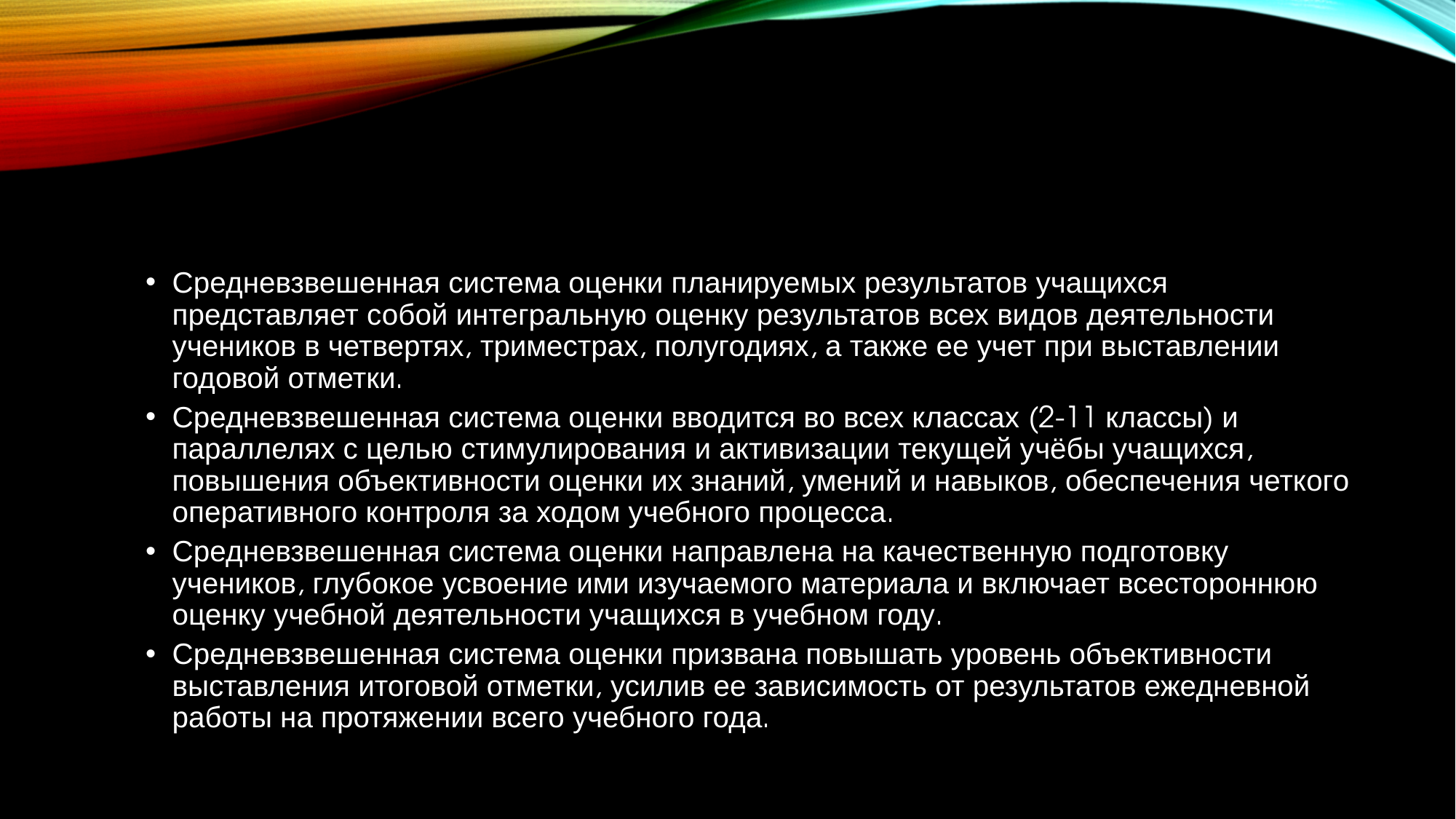

Средневзвешенная система оценки планируемых результатов учащихся представляет собой интегральную оценку результатов всех видов деятельности учеников в четвертях, триместрах, полугодиях, а также ее учет при выставлении годовой отметки.
Средневзвешенная система оценки вводится во всех классах (2-11 классы) и параллелях с целью стимулирования и активизации текущей учёбы учащихся, повышения объективности оценки их знаний, умений и навыков, обеспечения четкого оперативного контроля за ходом учебного процесса.
Средневзвешенная система оценки направлена на качественную подготовку учеников, глубокое усвоение ими изучаемого материала и включает всестороннюю оценку учебной деятельности учащихся в учебном году.
Средневзвешенная система оценки призвана повышать уровень объективности выставления итоговой отметки, усилив ее зависимость от результатов ежедневной работы на протяжении всего учебного года.